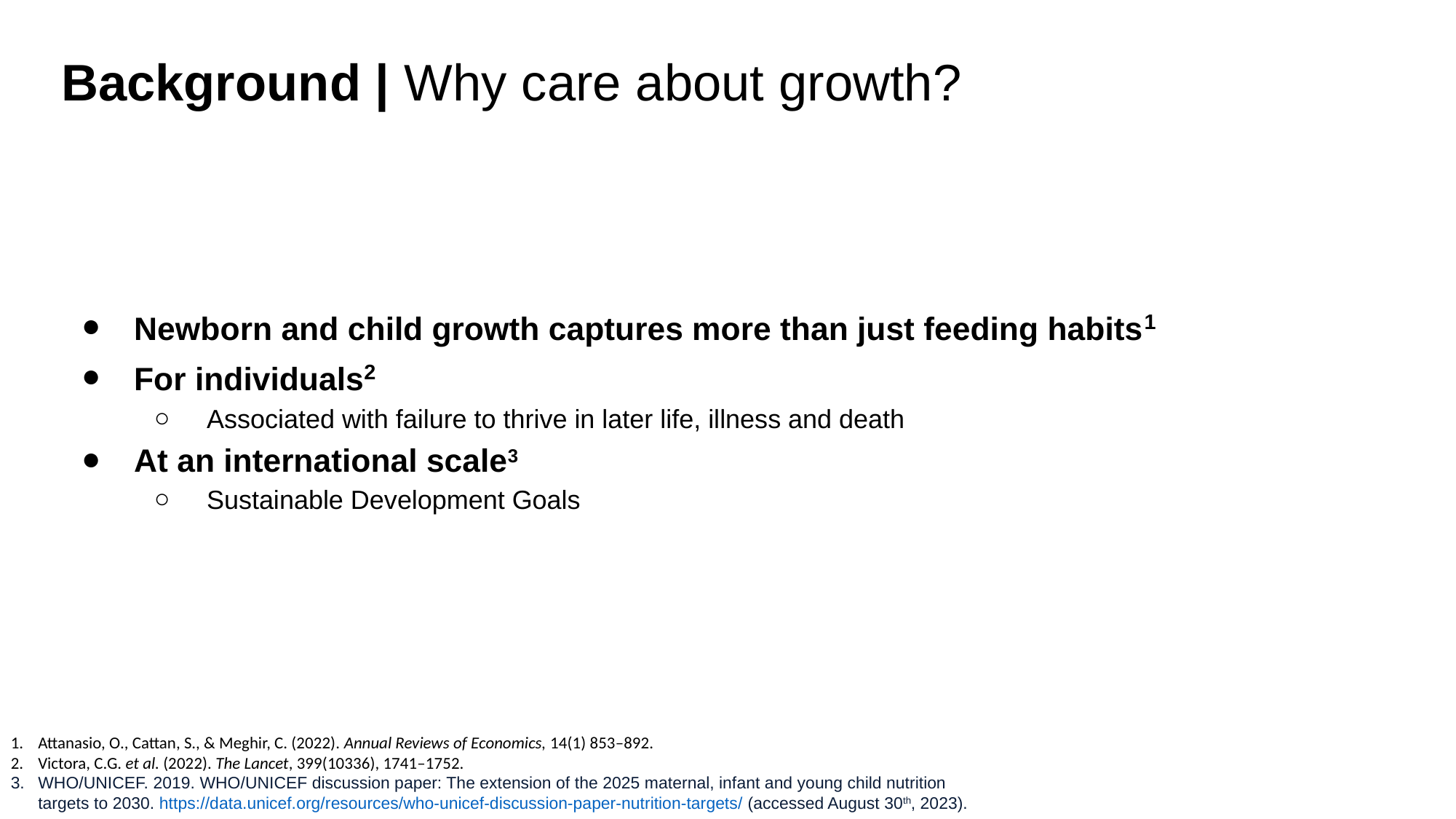

# Background | Why care about growth?
Newborn and child growth captures more than just feeding habits1
For individuals2
Associated with failure to thrive in later life, illness and death
At an international scale3
Sustainable Development Goals
Attanasio, O., Cattan, S., & Meghir, C. (2022). Annual Reviews of Economics, 14(1) 853–892.
Victora, C.G. et al. (2022). The Lancet, 399(10336), 1741–1752.
WHO/UNICEF. 2019. WHO/UNICEF discussion paper: The extension of the 2025 maternal, infant and young child nutrition targets to 2030. https://data.unicef.org/resources/who-unicef-discussion-paper-nutrition-targets/ (accessed August 30th, 2023).